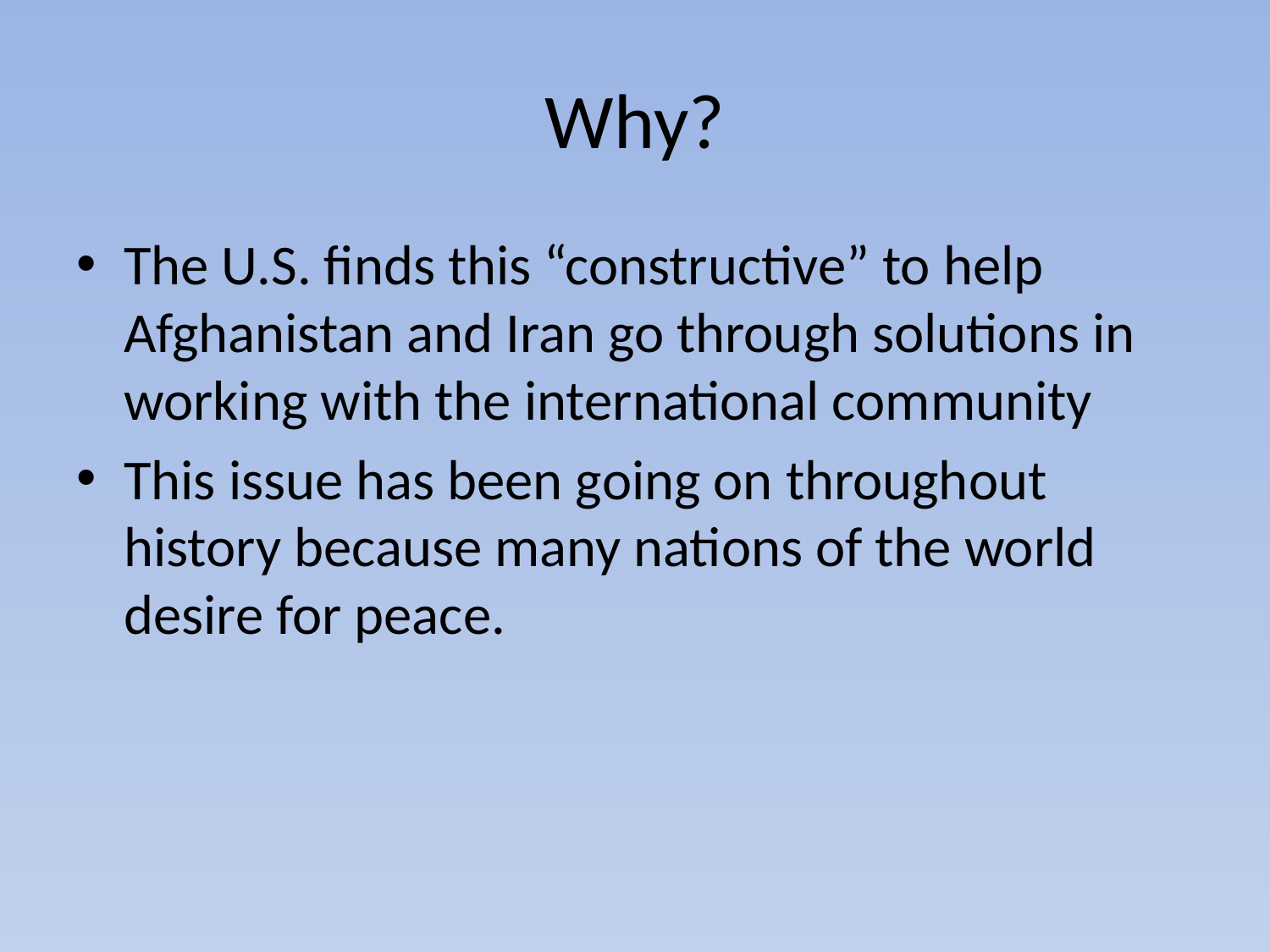

# Why?
The U.S. finds this “constructive” to help Afghanistan and Iran go through solutions in working with the international community
This issue has been going on throughout history because many nations of the world desire for peace.